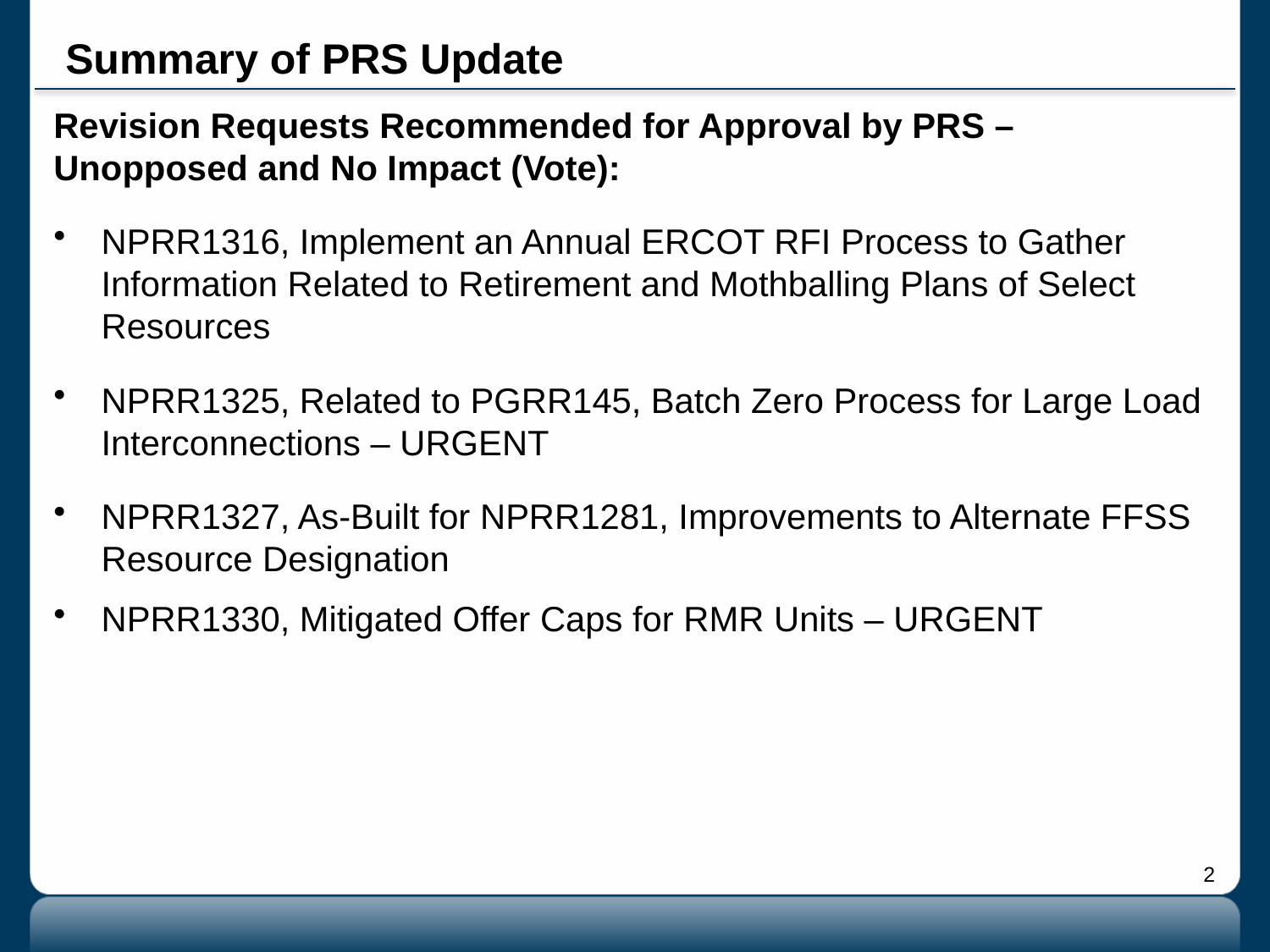

# Summary of PRS Update
Revision Requests Recommended for Approval by PRS – Unopposed and No Impact (Vote):
NPRR1316, Implement an Annual ERCOT RFI Process to Gather Information Related to Retirement and Mothballing Plans of Select Resources
NPRR1325, Related to PGRR145, Batch Zero Process for Large Load Interconnections – URGENT
NPRR1327, As-Built for NPRR1281, Improvements to Alternate FFSS Resource Designation
NPRR1330, Mitigated Offer Caps for RMR Units – URGENT